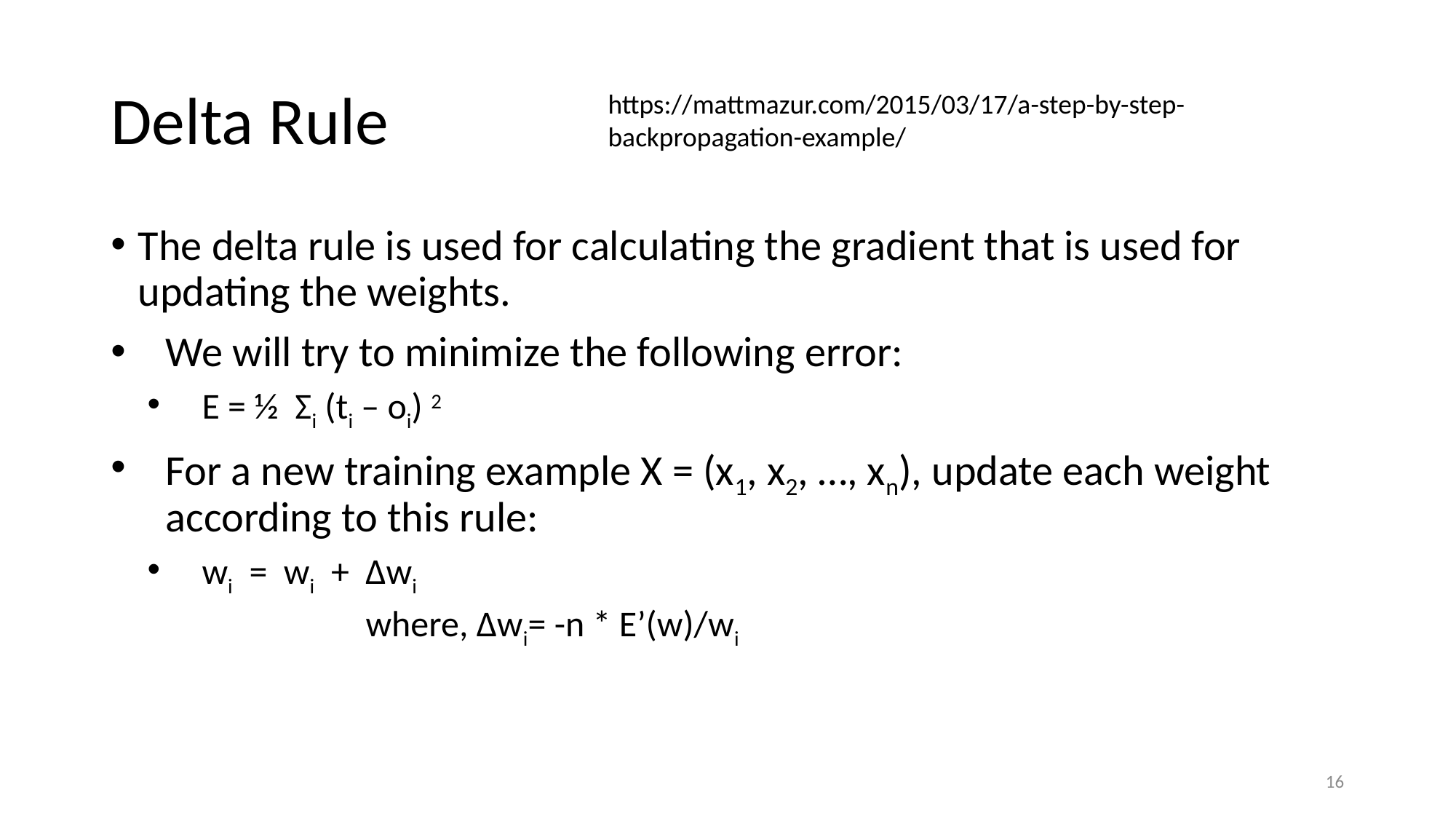

# Delta Rule
https://mattmazur.com/2015/03/17/a-step-by-step-backpropagation-example/
The delta rule is used for calculating the gradient that is used for updating the weights.
We will try to minimize the following error:
E = ½  Σi (ti – oi) 2
For a new training example X = (x1, x2, …, xn), update each weight according to this rule:
wi  =  wi  +  Δwi
		where, Δwi= -n * E’(w)/wi

16